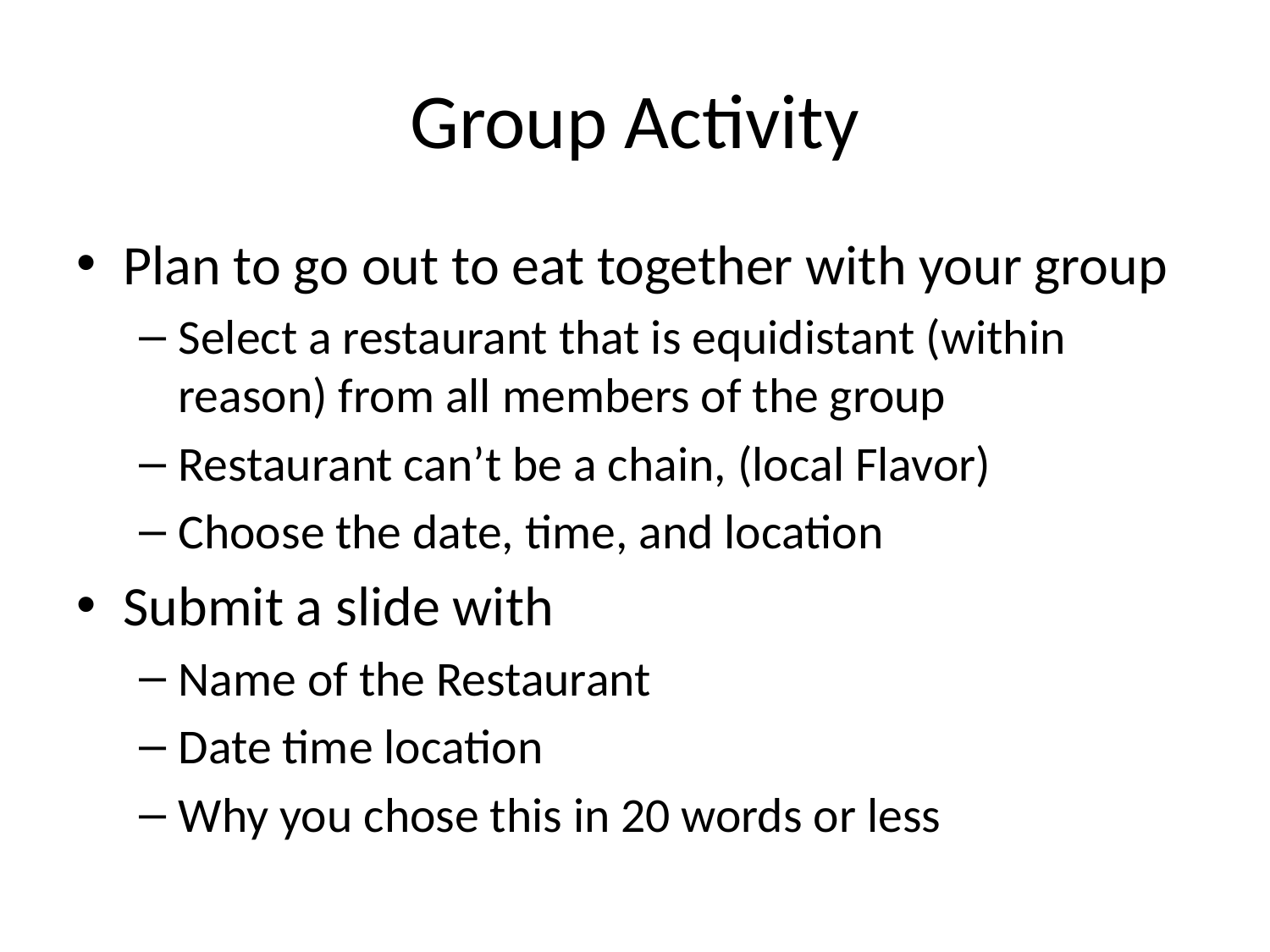

# Group Activity
Plan to go out to eat together with your group
Select a restaurant that is equidistant (within reason) from all members of the group
Restaurant can’t be a chain, (local Flavor)
Choose the date, time, and location
Submit a slide with
Name of the Restaurant
Date time location
Why you chose this in 20 words or less